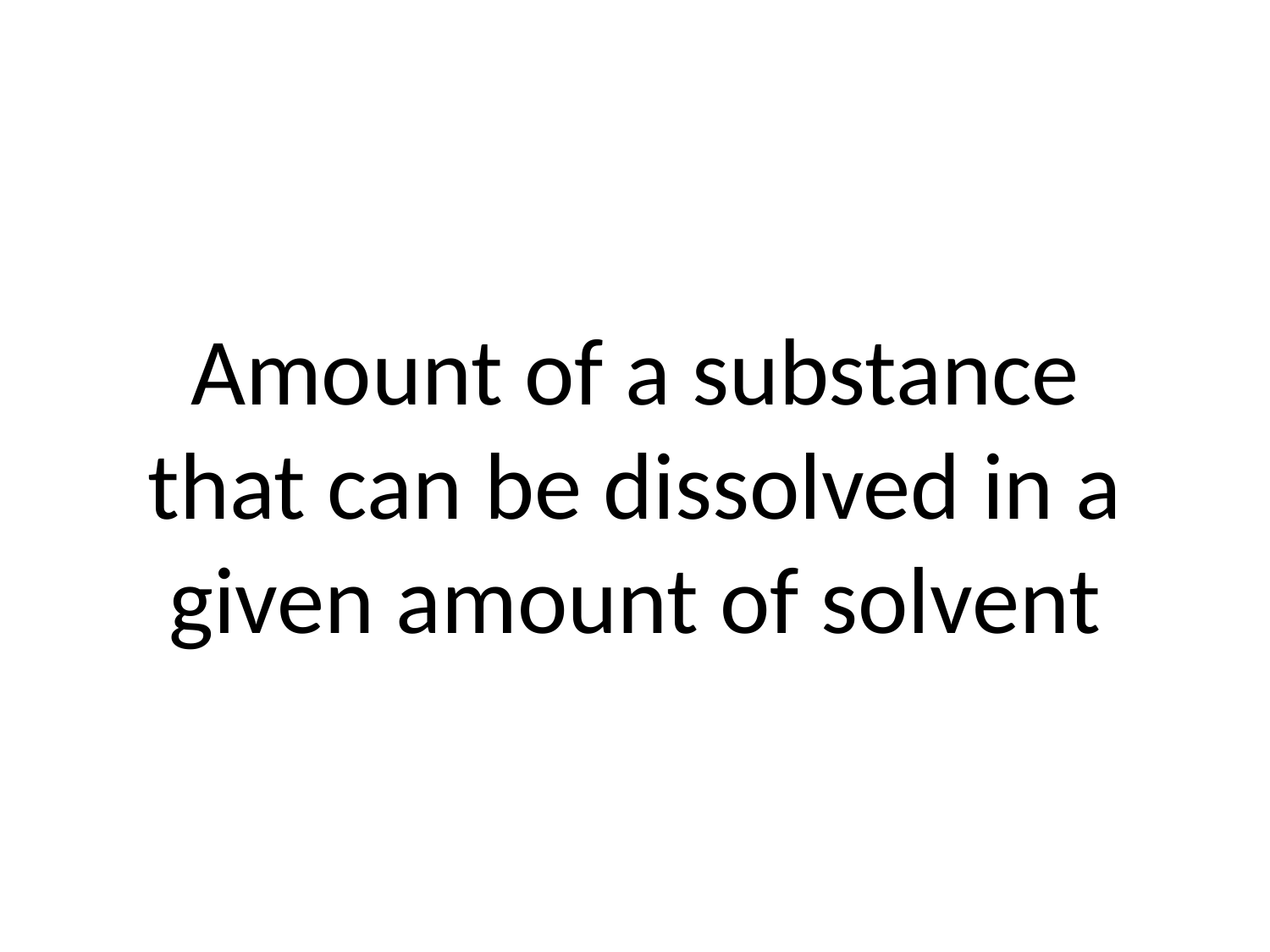

# Amount of a substance that can be dissolved in a given amount of solvent